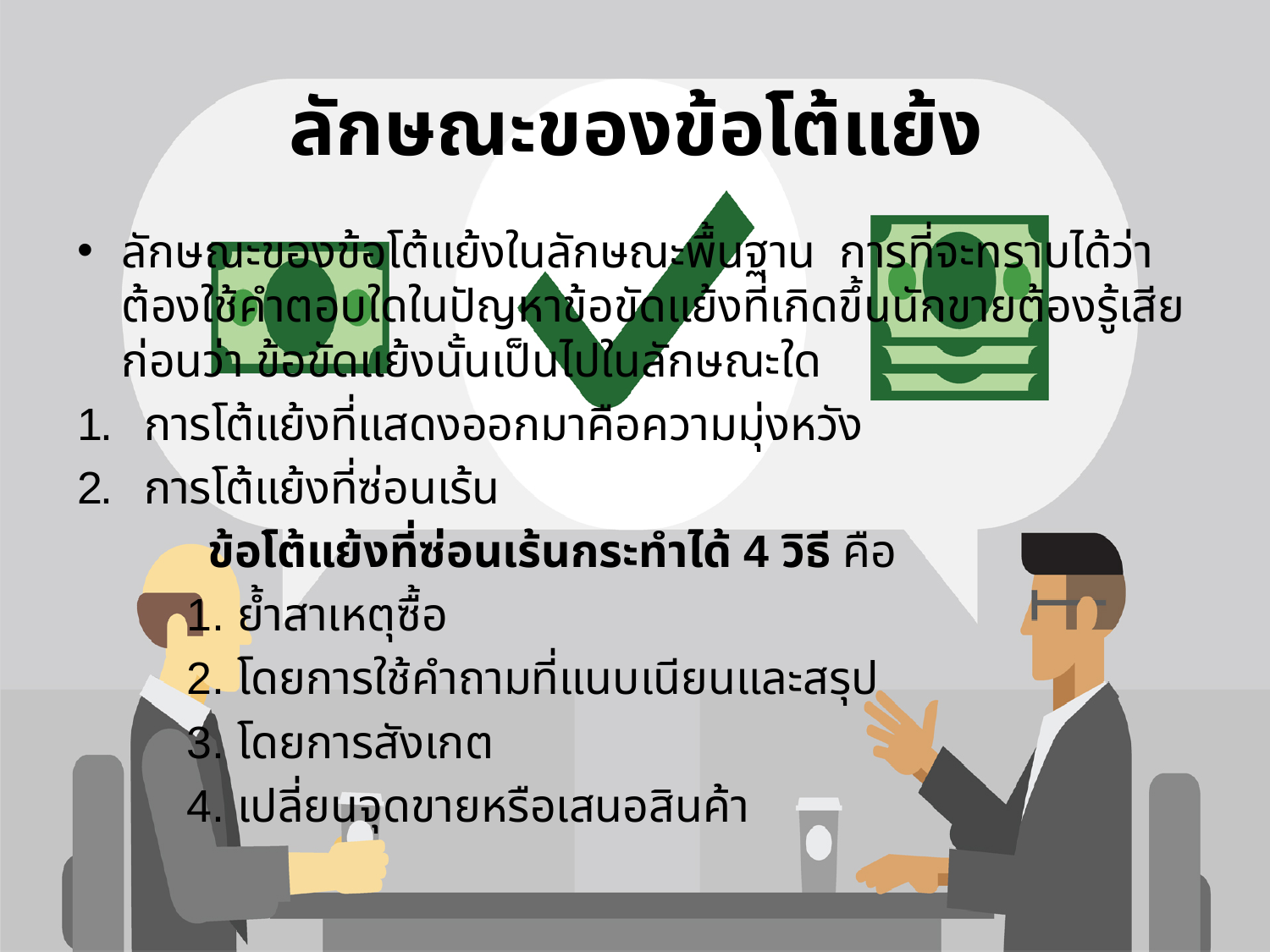

# ลักษณะของข้อโต้แย้ง
ลักษณะของข้อโต้แย้งในลักษณะพื้นฐาน  การที่จะทราบได้ว่าต้องใช้คำตอบใดในปัญหาข้อขัดแย้งที่เกิดขึ้นนักขายต้องรู้เสียก่อนว่า ข้อขัดแย้งนั้นเป็นไปในลักษณะใด
การโต้แย้งที่แสดงออกมาคือความมุ่งหวัง
การโต้แย้งที่ซ่อนเร้น
           ข้อโต้แย้งที่ซ่อนเร้นกระทำได้ 4 วิธี คือ
	1. ย้ำสาเหตุซื้อ
	2. โดยการใช้คำถามที่แนบเนียนและสรุป
	3. โดยการสังเกต
	4. เปลี่ยนจุดขายหรือเสนอสินค้า